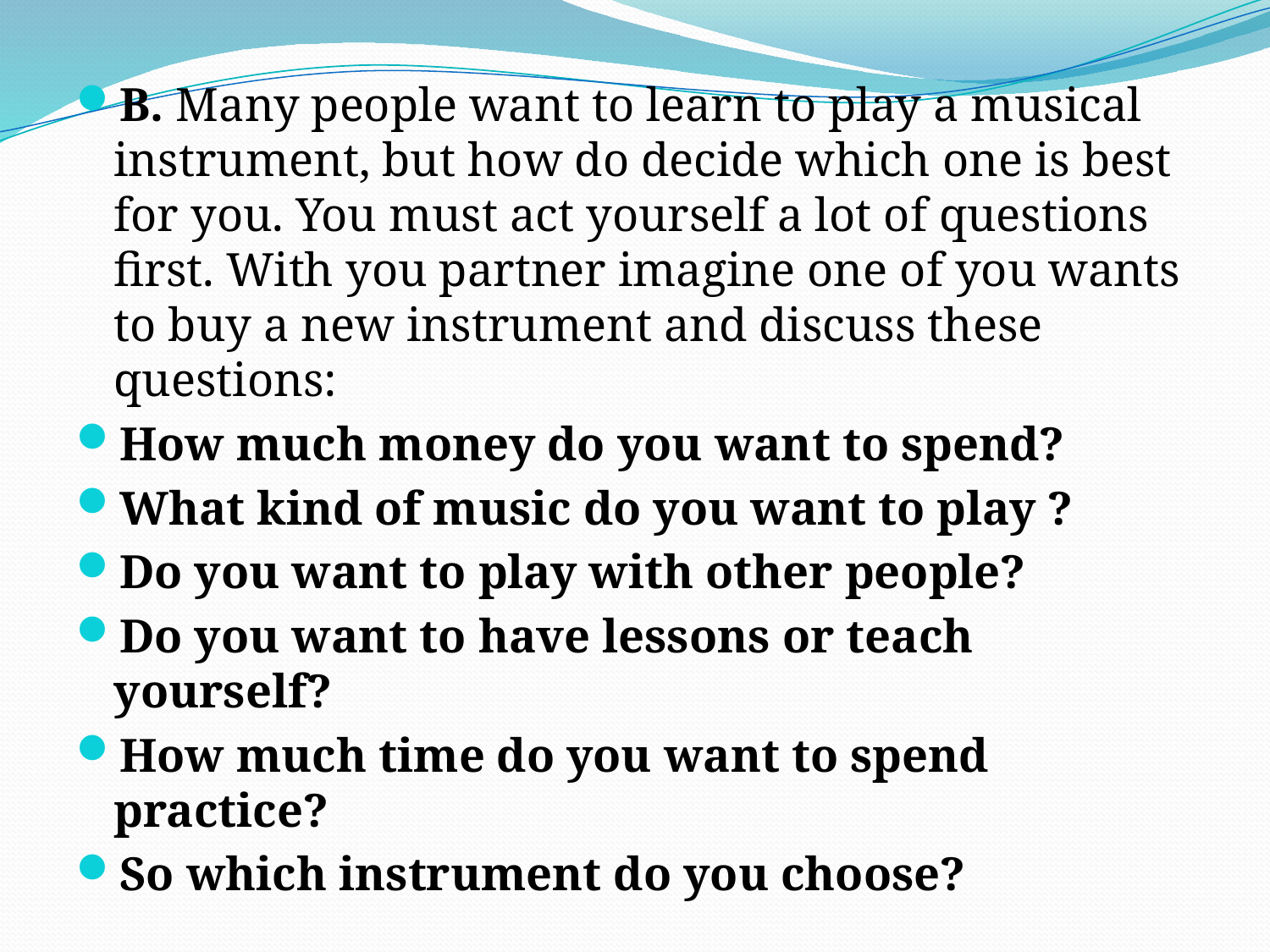

B. Many people want to learn to play a musical instrument, but how do decide which one is best for you. You must act yourself a lot of questions first. With you partner imagine one of you wants to buy a new instrument and discuss these questions:
How much money do you want to spend?
What kind of music do you want to play ?
Do you want to play with other people?
Do you want to have lessons or teach yourself?
How much time do you want to spend practice?
So which instrument do you choose?
#